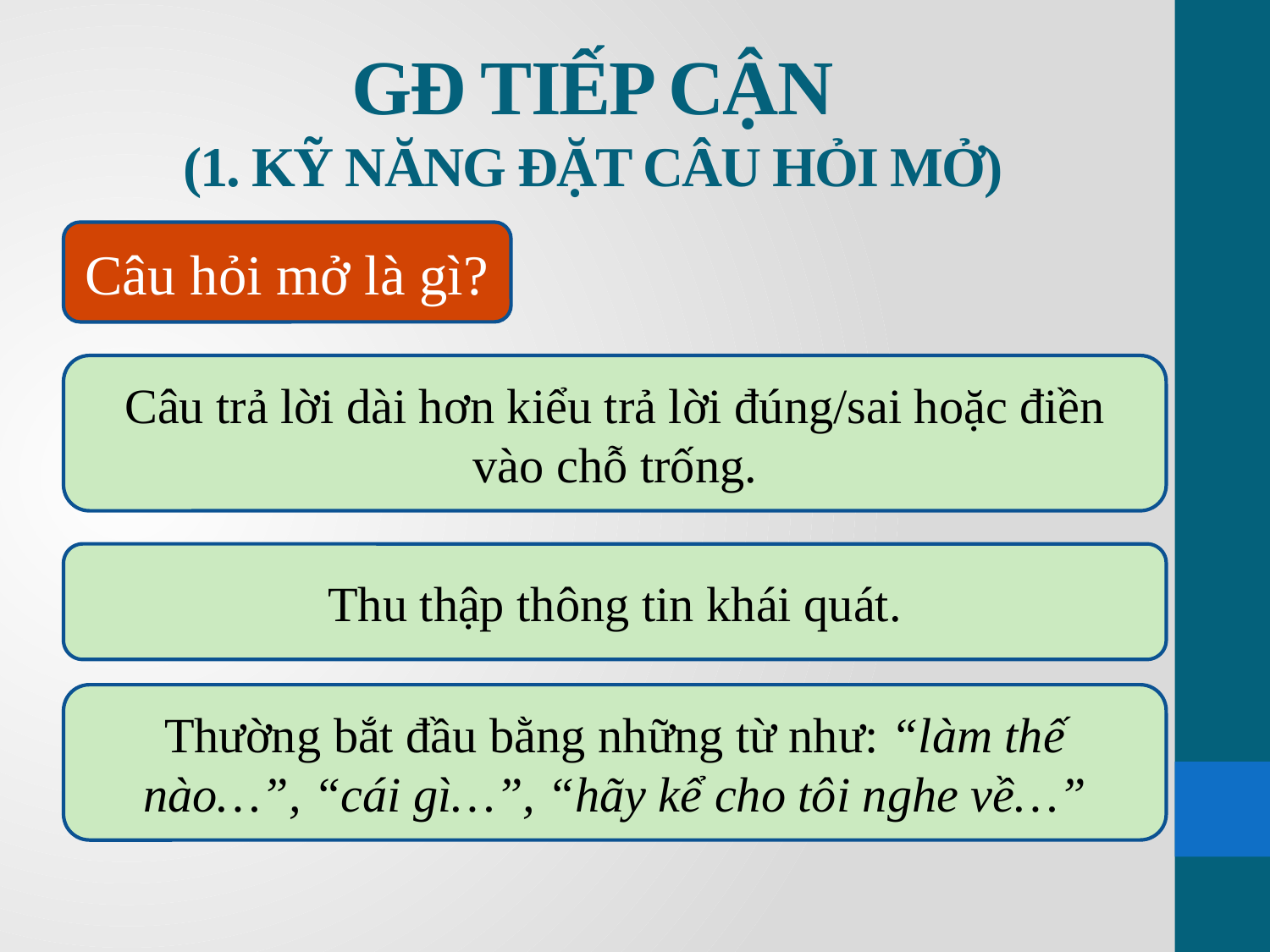

# GĐ TIẾP CẬN (1. KỸ NĂNG ĐẶT CÂU HỎI MỞ)

Câu hỏi mở là gì?
Câu trả lời dài hơn kiểu trả lời đúng/sai hoặc điền vào chỗ trống.
Thu thập thông tin khái quát.
Thường bắt đầu bằng những từ như: “làm thế nào…”, “cái gì…”, “hãy kể cho tôi nghe về…”